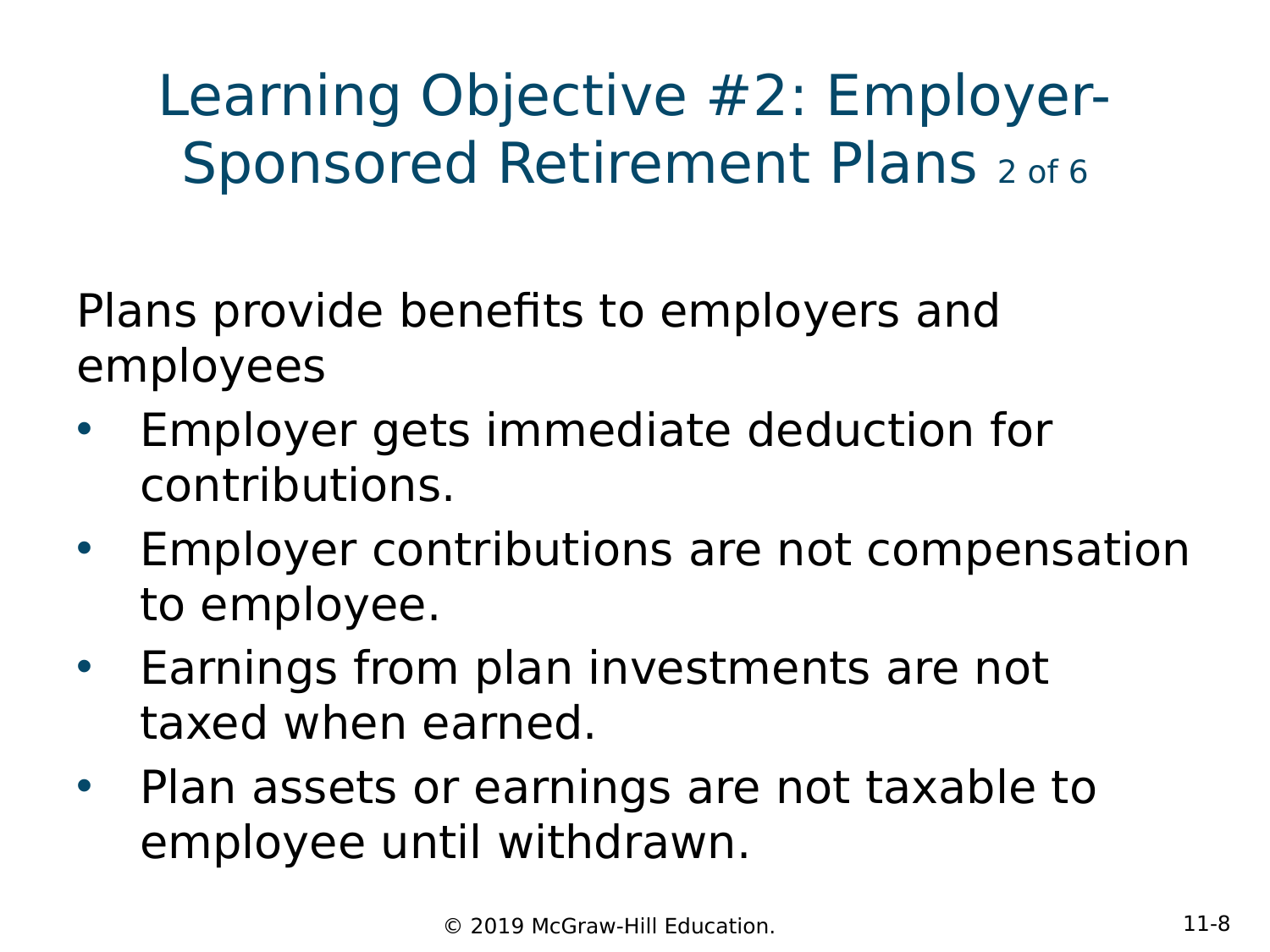

# Learning Objective #2: Employer-Sponsored Retirement Plans 2 of 6
Plans provide benefits to employers and employees
Employer gets immediate deduction for contributions.
Employer contributions are not compensation to employee.
Earnings from plan investments are not taxed when earned.
Plan assets or earnings are not taxable to employee until withdrawn.